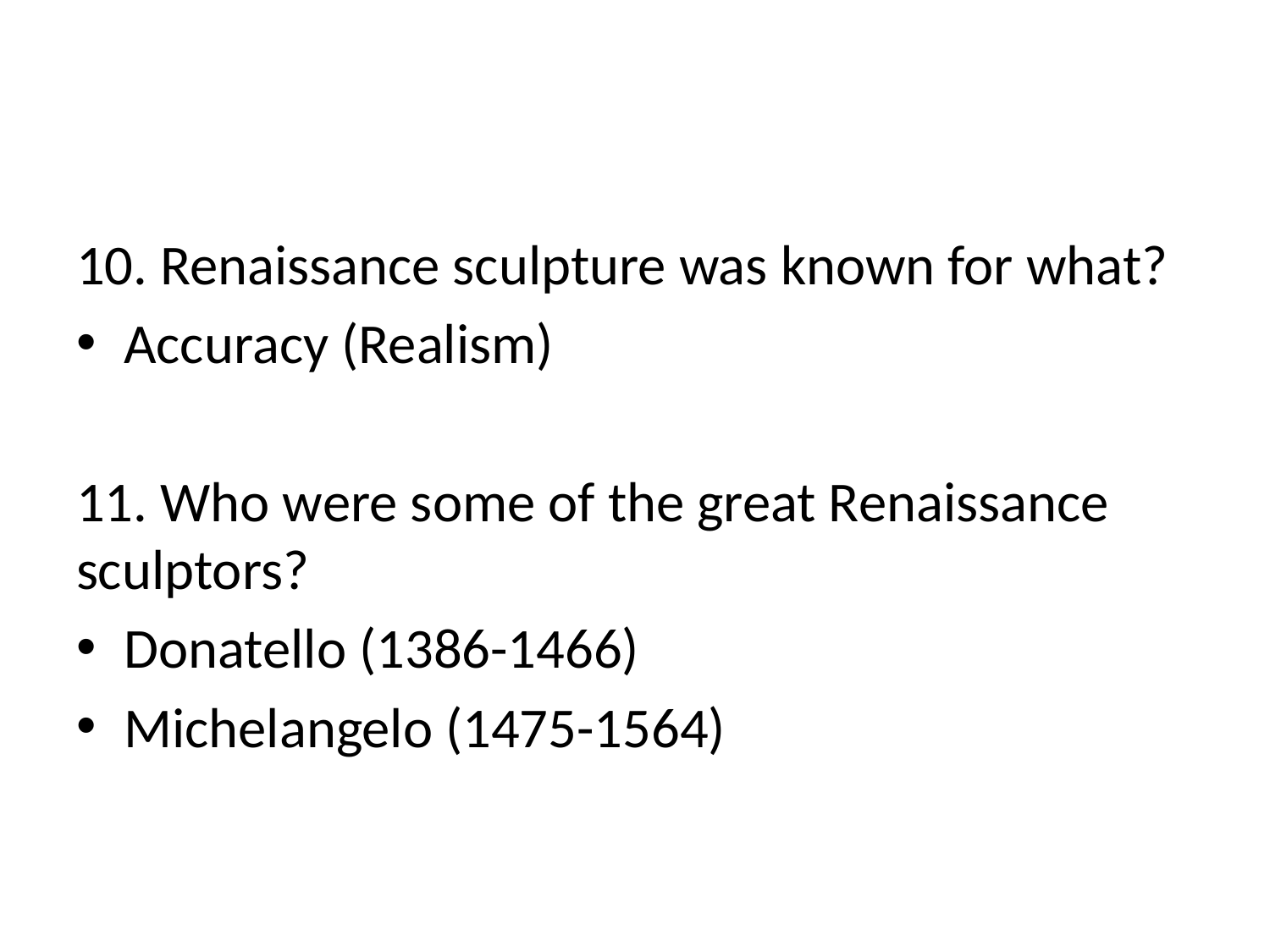

#
10. Renaissance sculpture was known for what?
Accuracy (Realism)

11. Who were some of the great Renaissance sculptors?
Donatello (1386-1466)
Michelangelo (1475-1564)